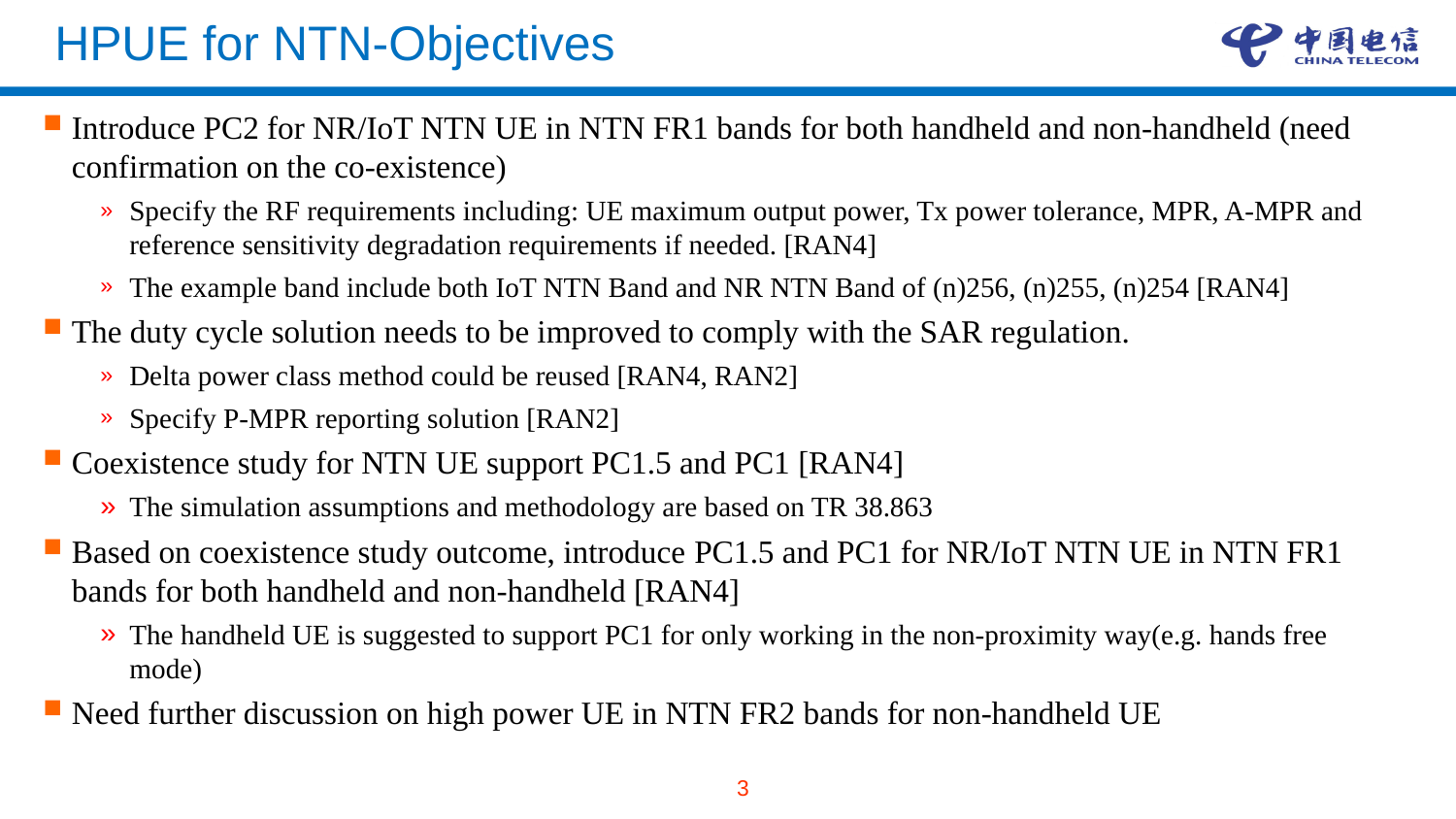

# HPUE for NTN-Objectives
Introduce PC2 for NR/IoT NTN UE in NTN FR1 bands for both handheld and non-handheld (need confirmation on the co-existence)
Specify the RF requirements including: UE maximum output power, Tx power tolerance, MPR, A-MPR and reference sensitivity degradation requirements if needed. [RAN4]
The example band include both IoT NTN Band and NR NTN Band of (n)256, (n)255, (n)254 [RAN4]
The duty cycle solution needs to be improved to comply with the SAR regulation.
Delta power class method could be reused [RAN4, RAN2]
Specify P-MPR reporting solution [RAN2]
Coexistence study for NTN UE support PC1.5 and PC1 [RAN4]
The simulation assumptions and methodology are based on TR 38.863
Based on coexistence study outcome, introduce PC1.5 and PC1 for NR/IoT NTN UE in NTN FR1 bands for both handheld and non-handheld [RAN4]
The handheld UE is suggested to support PC1 for only working in the non-proximity way(e.g. hands free mode)
Need further discussion on high power UE in NTN FR2 bands for non-handheld UE

3